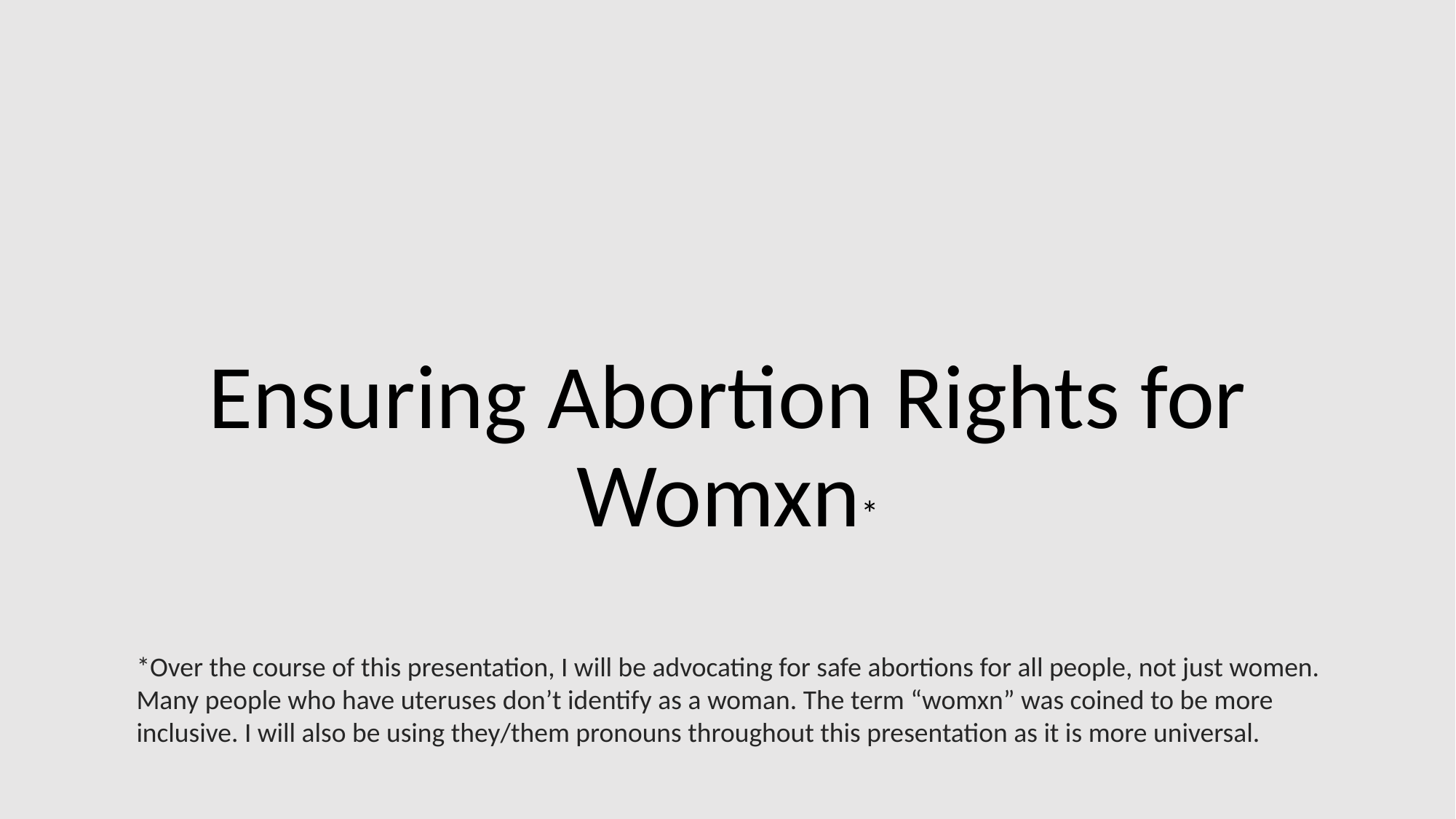

# Ensuring Abortion Rights for Womxn*
*Over the course of this presentation, I will be advocating for safe abortions for all people, not just women. Many people who have uteruses don’t identify as a woman. The term “womxn” was coined to be more inclusive. I will also be using they/them pronouns throughout this presentation as it is more universal.